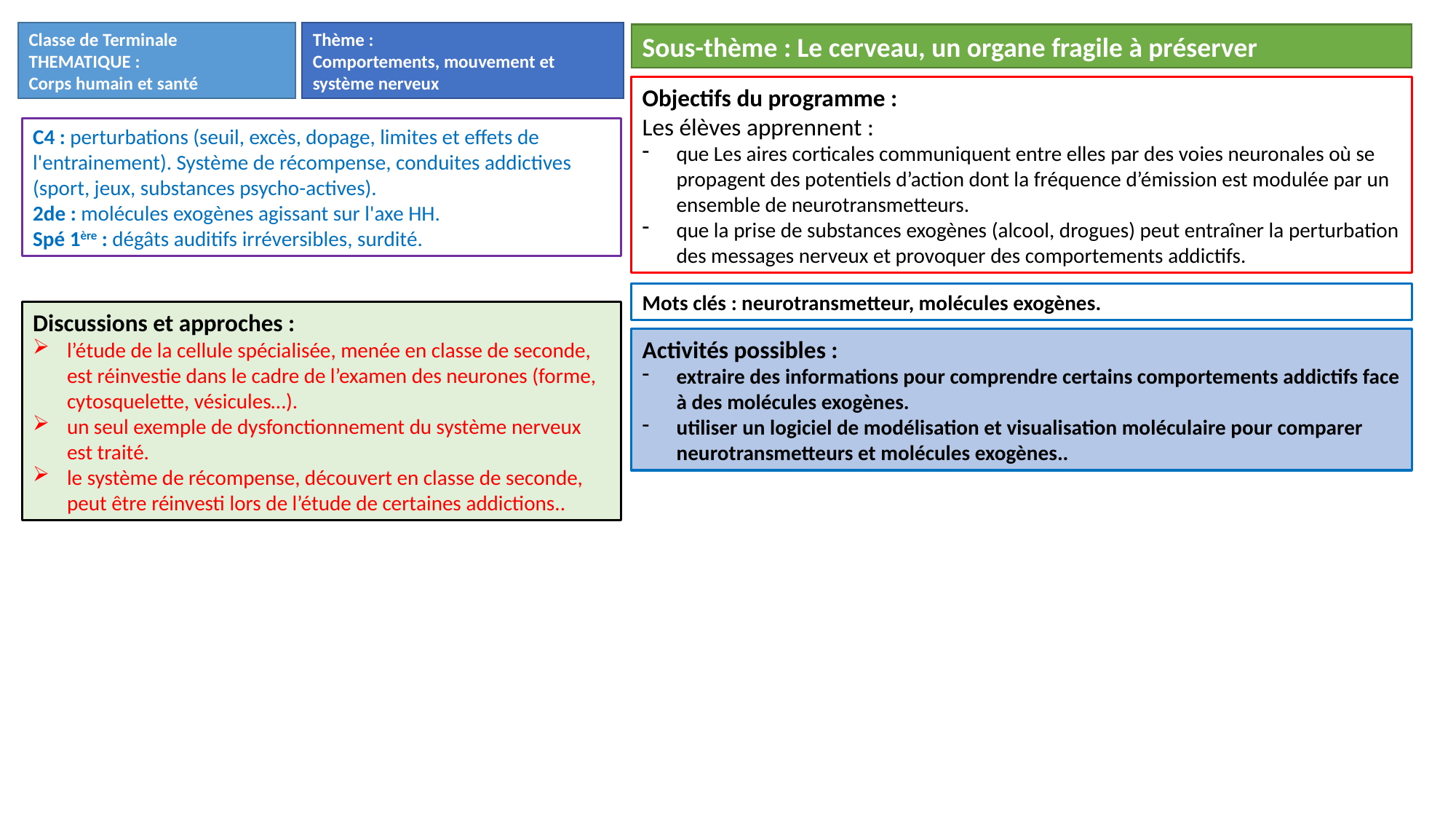

Classe de Terminale
THEMATIQUE :
Corps humain et santé
Thème :
Comportements, mouvement et système nerveux
Sous-thème : Le cerveau, un organe fragile à préserver
Objectifs du programme :
Les élèves apprennent :
que Les aires corticales communiquent entre elles par des voies neuronales où se propagent des potentiels d’action dont la fréquence d’émission est modulée par un ensemble de neurotransmetteurs.
que la prise de substances exogènes (alcool, drogues) peut entraîner la perturbation des messages nerveux et provoquer des comportements addictifs.
C4 : perturbations (seuil, excès, dopage, limites et effets de l'entrainement). Système de récompense, conduites addictives (sport, jeux, substances psycho-actives).
2de : molécules exogènes agissant sur l'axe HH.
Spé 1ère : dégâts auditifs irréversibles, surdité.
Mots clés : neurotransmetteur, molécules exogènes.
Discussions et approches :
l’étude de la cellule spécialisée, menée en classe de seconde, est réinvestie dans le cadre de l’examen des neurones (forme, cytosquelette, vésicules…).
un seul exemple de dysfonctionnement du système nerveux est traité.
le système de récompense, découvert en classe de seconde, peut être réinvesti lors de l’étude de certaines addictions..
Activités possibles :
extraire des informations pour comprendre certains comportements addictifs face à des molécules exogènes.
utiliser un logiciel de modélisation et visualisation moléculaire pour comparer neurotransmetteurs et molécules exogènes..